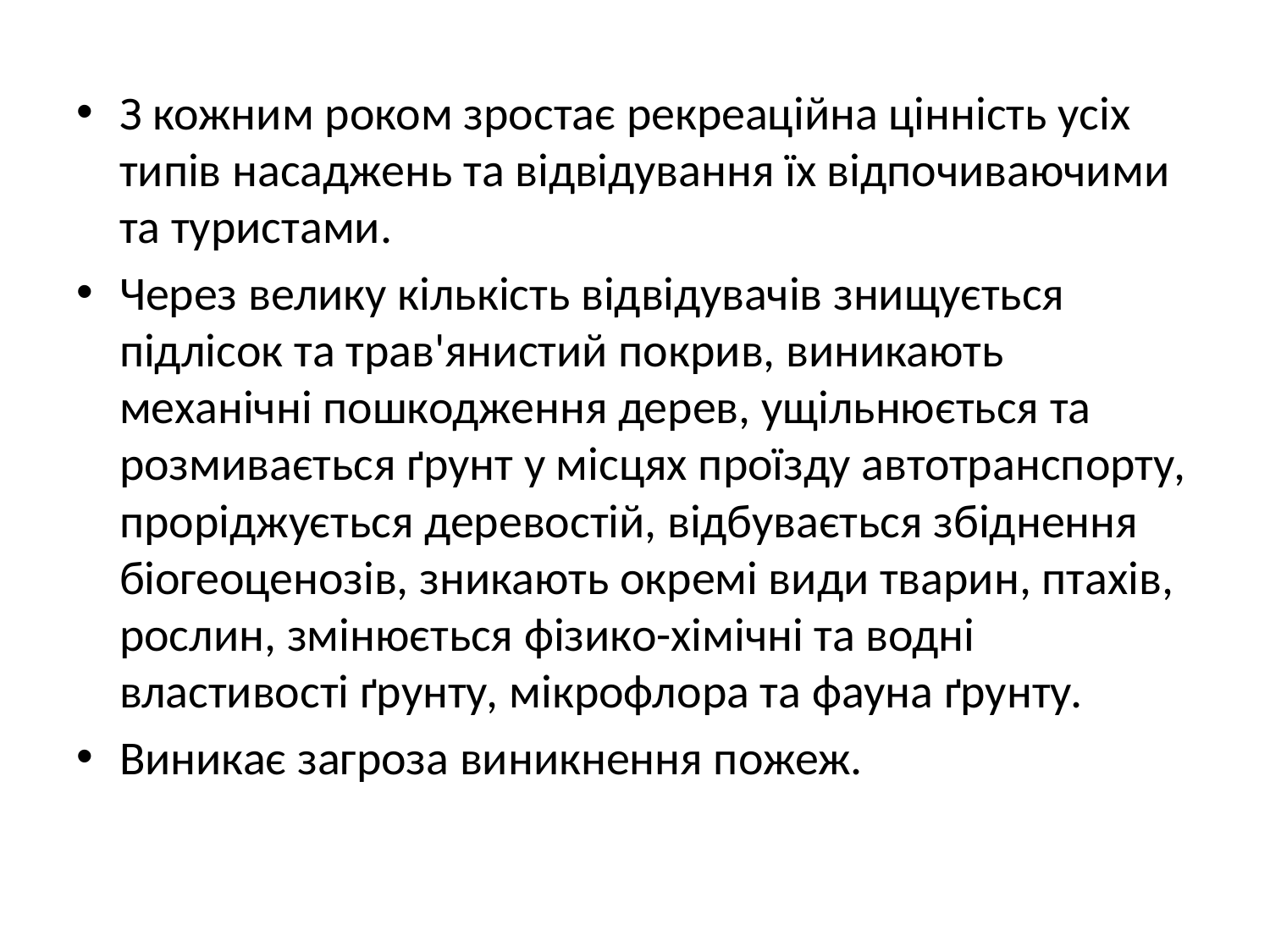

З кожним роком зростає рекреаційна цінність усіх типів насаджень та відвідування їх відпочиваючими та туристами.
Через велику кількість відвідувачів знищується підлісок та трав'янистий покрив, виникають механічні пошкодження дерев, ущільнюється та розмивається ґрунт у місцях проїзду автотранспорту, проріджується деревостій, відбувається збіднення біогеоценозів, зникають окремі види тварин, птахів, рослин, змінюється фізико-хімічні та водні властивості ґрунту, мікрофлора та фауна ґрунту.
Виникає загроза виникнення пожеж.